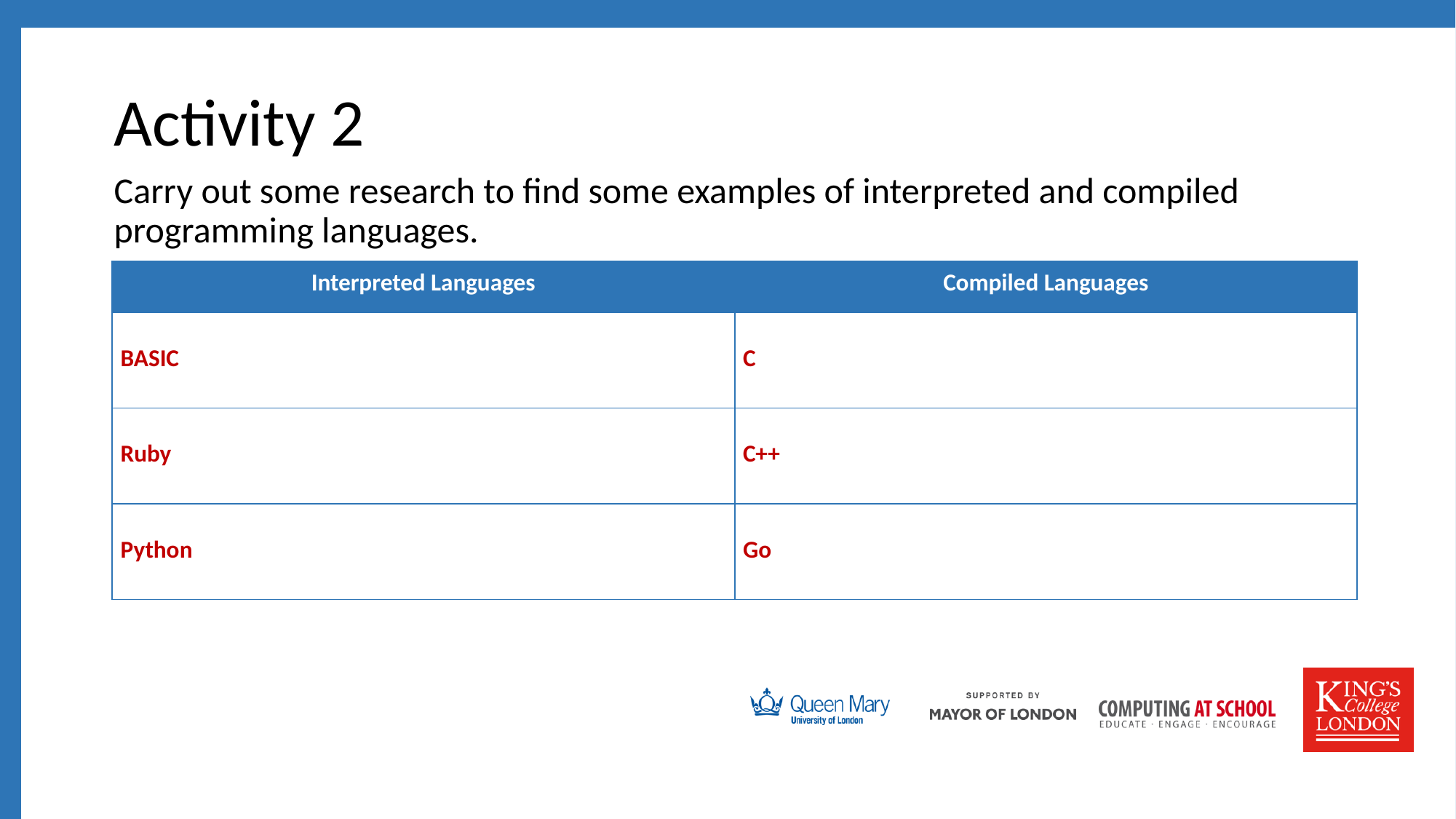

# Activity 2
Carry out some research to find some examples of interpreted and compiled programming languages.

| Interpreted Languages | Compiled Languages |
| --- | --- |
| BASIC | C |
| Ruby | C++ |
| Python | Go |